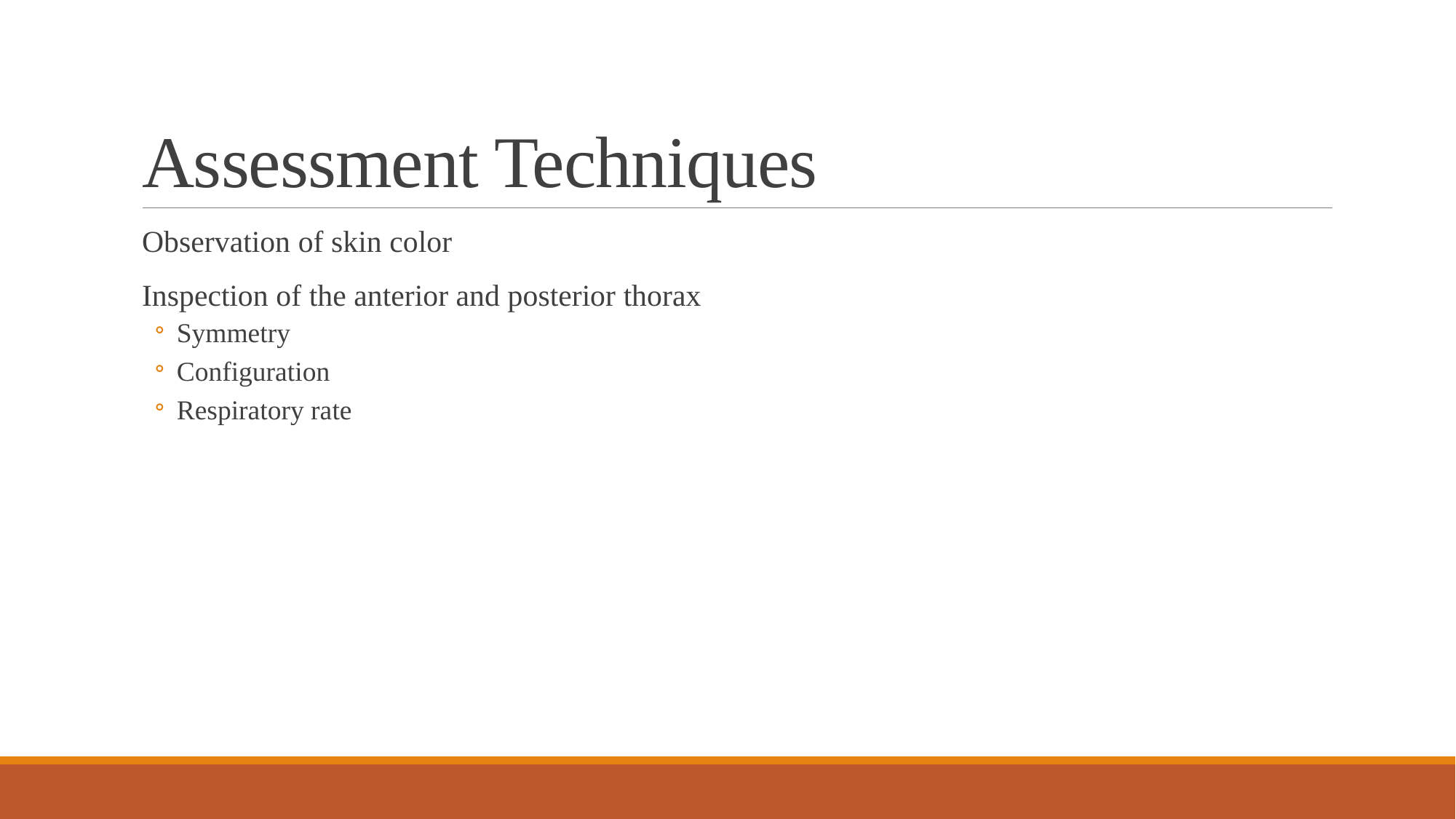

# Assessment Techniques
Observation of skin color
Inspection of the anterior and posterior thorax
Symmetry
Configuration
Respiratory rate